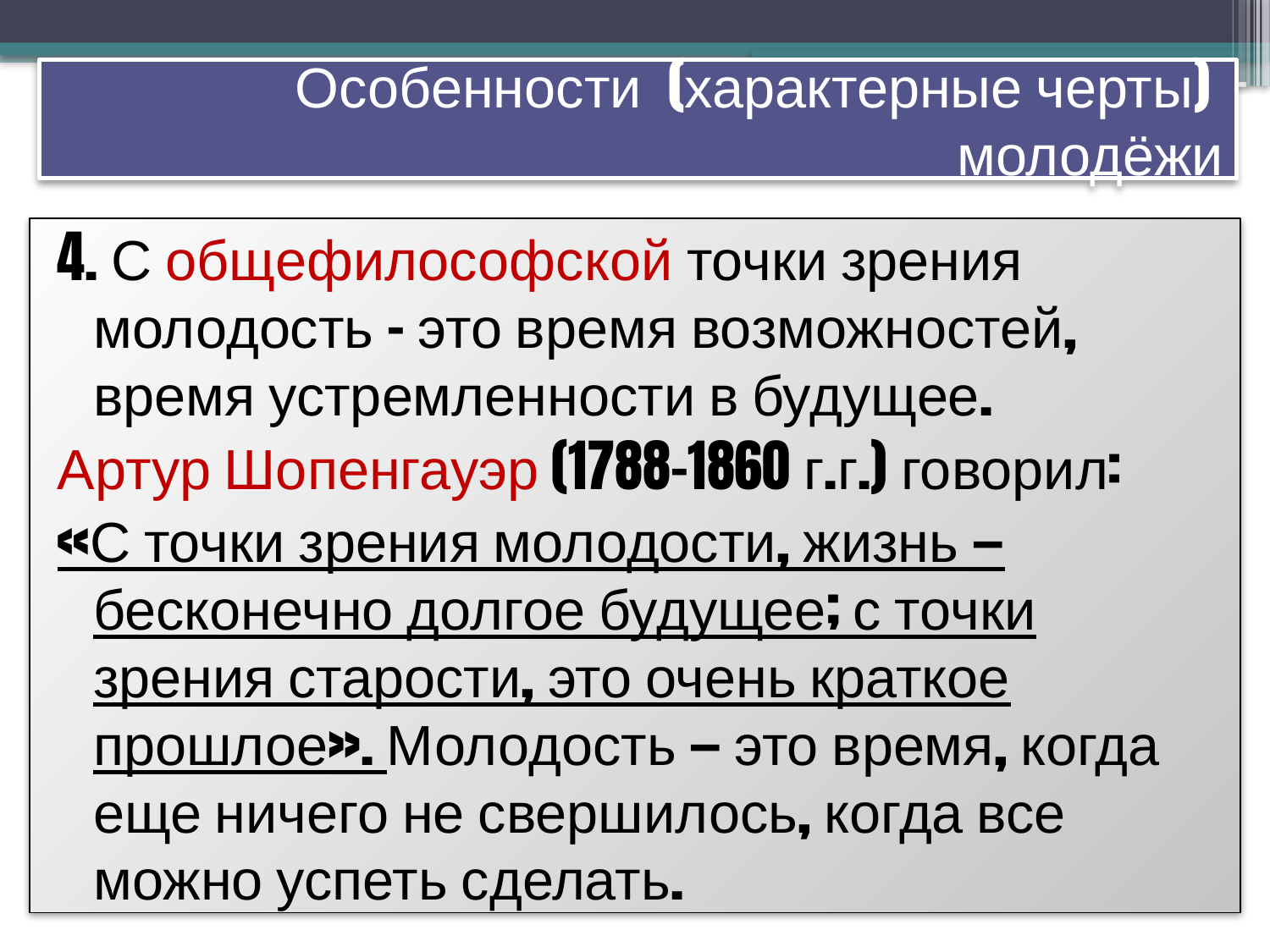

# Особенности  (характерные черты) молодёжи
4. С общефилософской точки зрения молодость – это время возможностей, время устремленности в будущее.
Артур Шопенгауэр (1788-1860 г.г.) говорил:
«С точки зрения молодости, жизнь — бесконечно долгое будущее; с точки зрения старости, это очень краткое прошлое». Молодость — это время, когда еще ничего не свершилось, когда все можно успеть сделать.